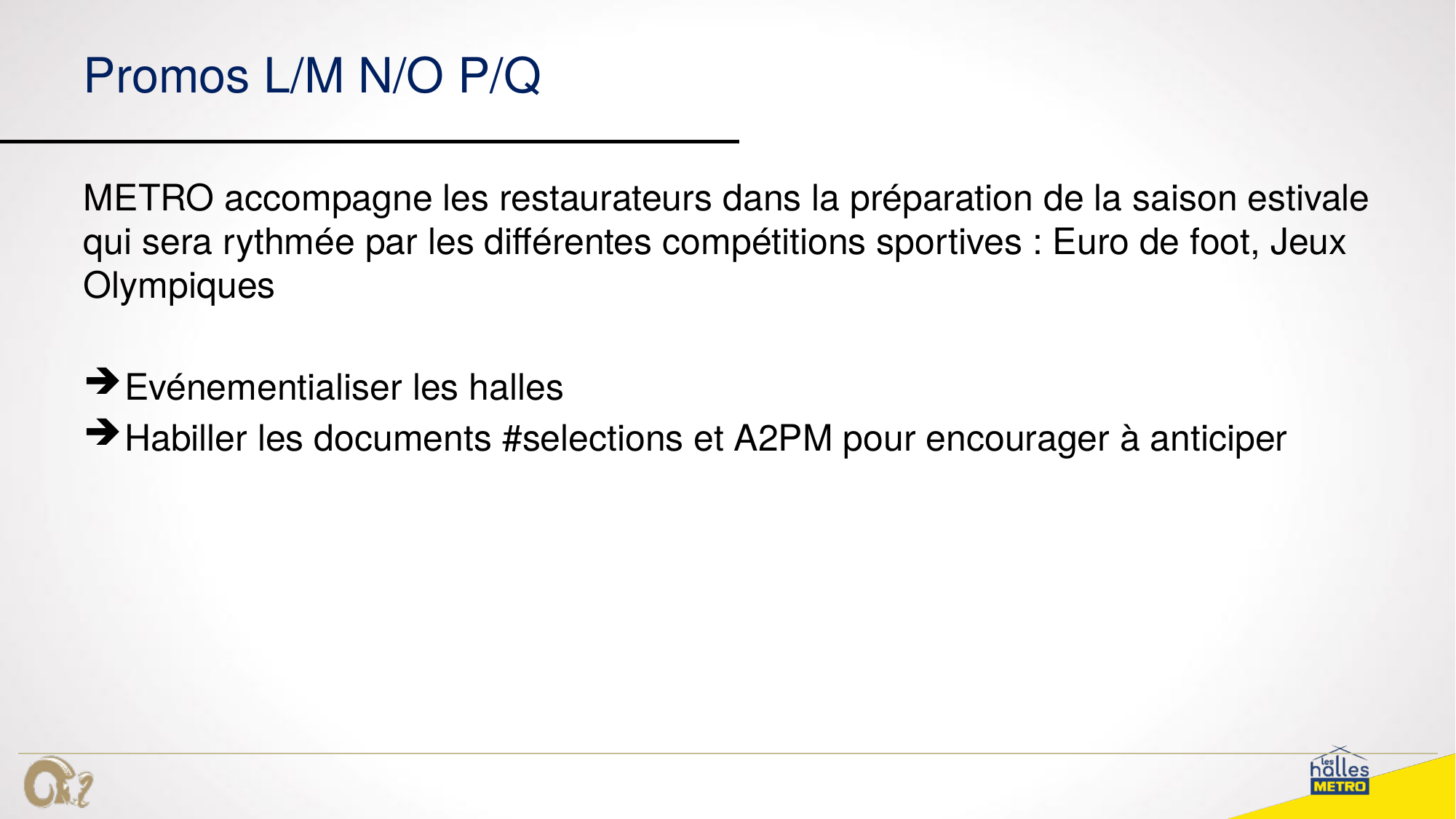

# Promos L/M N/O P/Q
METRO accompagne les restaurateurs dans la préparation de la saison estivale qui sera rythmée par les différentes compétitions sportives : Euro de foot, Jeux Olympiques

Evénementialiser les halles
Habiller les documents #selections et A2PM pour encourager à anticiper